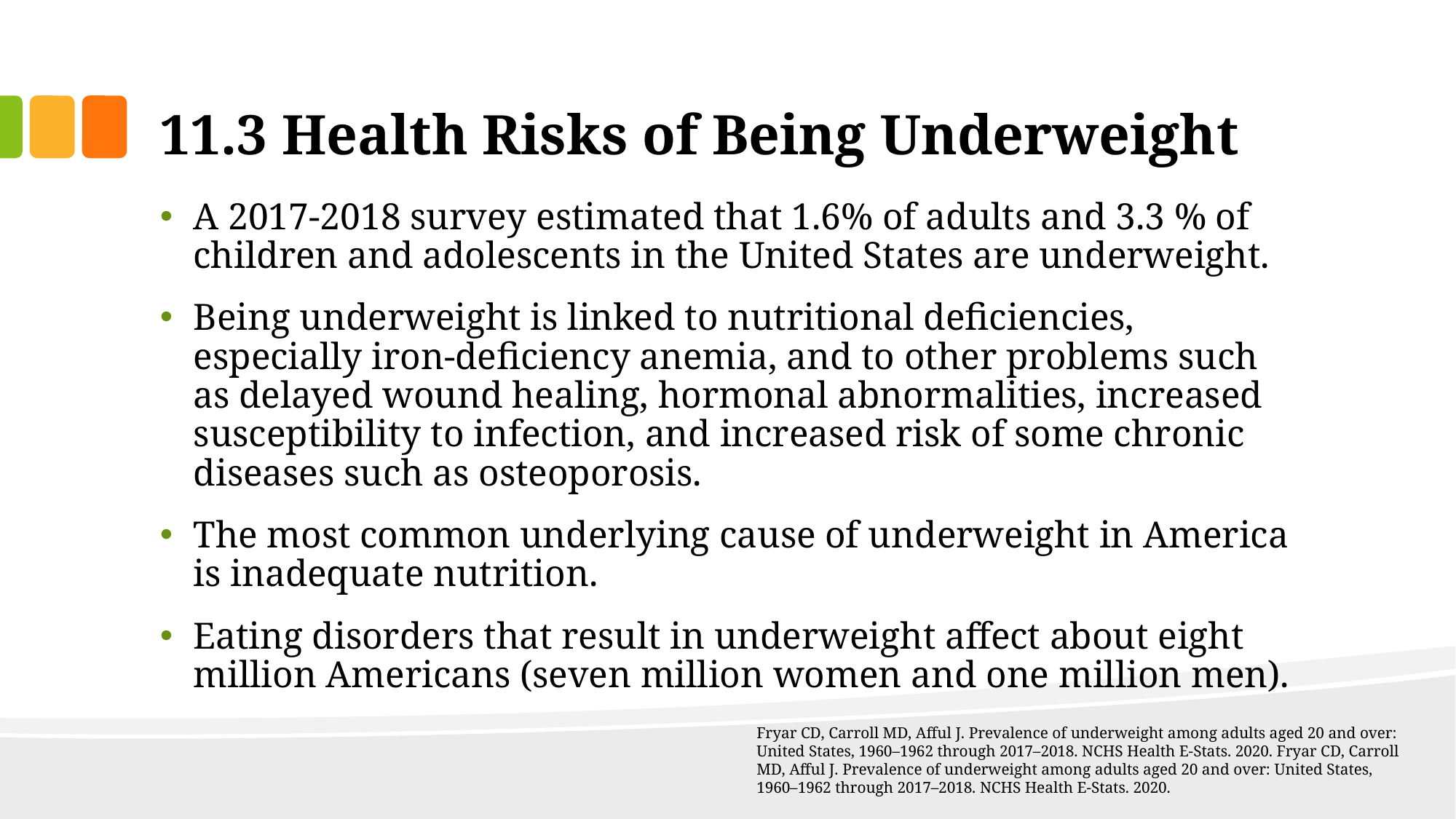

# 11.3 Health Risks of Being Underweight
A 2017-2018 survey estimated that 1.6% of adults and 3.3 % of children and adolescents in the United States are underweight.
Being underweight is linked to nutritional deficiencies, especially iron-deficiency anemia, and to other problems such as delayed wound healing, hormonal abnormalities, increased susceptibility to infection, and increased risk of some chronic diseases such as osteoporosis.
The most common underlying cause of underweight in America is inadequate nutrition.
Eating disorders that result in underweight affect about eight million Americans (seven million women and one million men).
Fryar CD, Carroll MD, Afful J. Prevalence of underweight among adults aged 20 and over: United States, 1960–1962 through 2017–2018. NCHS Health E-Stats. 2020. Fryar CD, Carroll MD, Afful J. Prevalence of underweight among adults aged 20 and over: United States, 1960–1962 through 2017–2018. NCHS Health E-Stats. 2020.